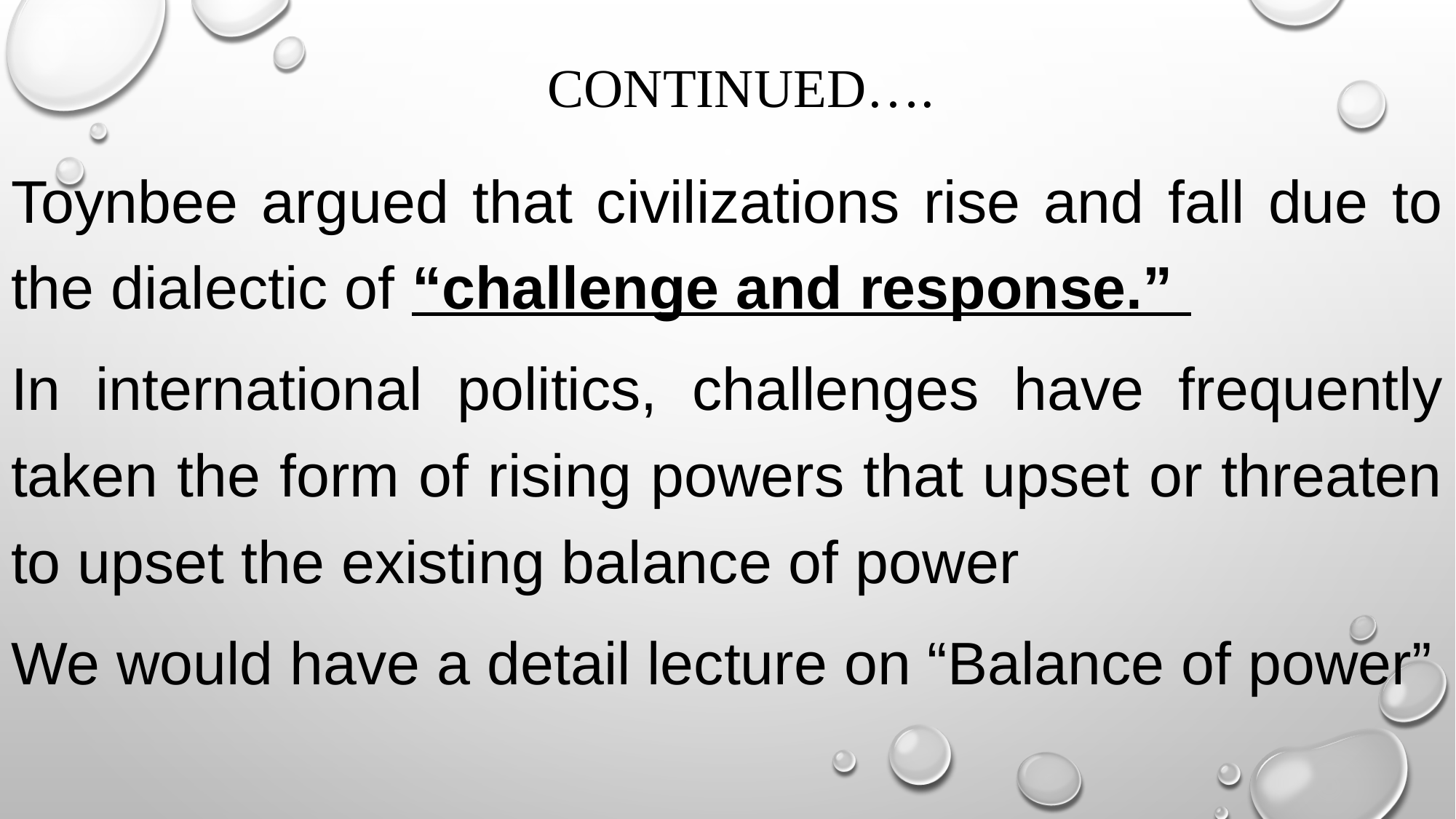

# continued….
Toynbee argued that civilizations rise and fall due to the dialectic of “challenge and response.”
In international politics, challenges have frequently taken the form of rising powers that upset or threaten to upset the existing balance of power
We would have a detail lecture on “Balance of power”